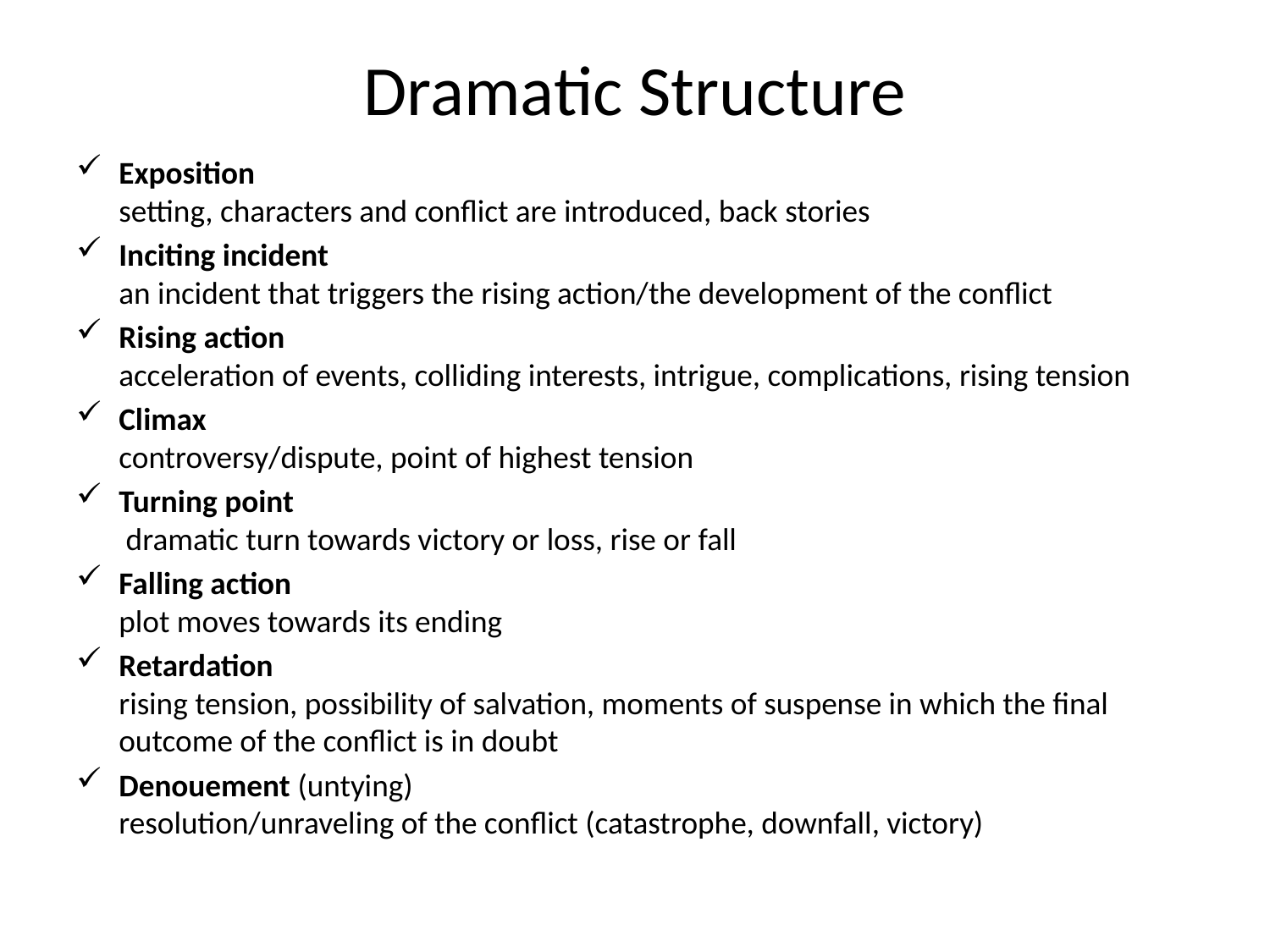

# Dramatic Structure
Exposition
setting, characters and conflict are introduced, back stories
Inciting incident
an incident that triggers the rising action/the development of the conflict
Rising action
acceleration of events, colliding interests, intrigue, complications, rising tension
Climax
controversy/dispute, point of highest tension
Turning point
 dramatic turn towards victory or loss, rise or fall
Falling action
plot moves towards its ending
Retardation
rising tension, possibility of salvation, moments of suspense in which the final outcome of the conflict is in doubt
Denouement (untying)
resolution/unraveling of the conflict (catastrophe, downfall, victory)